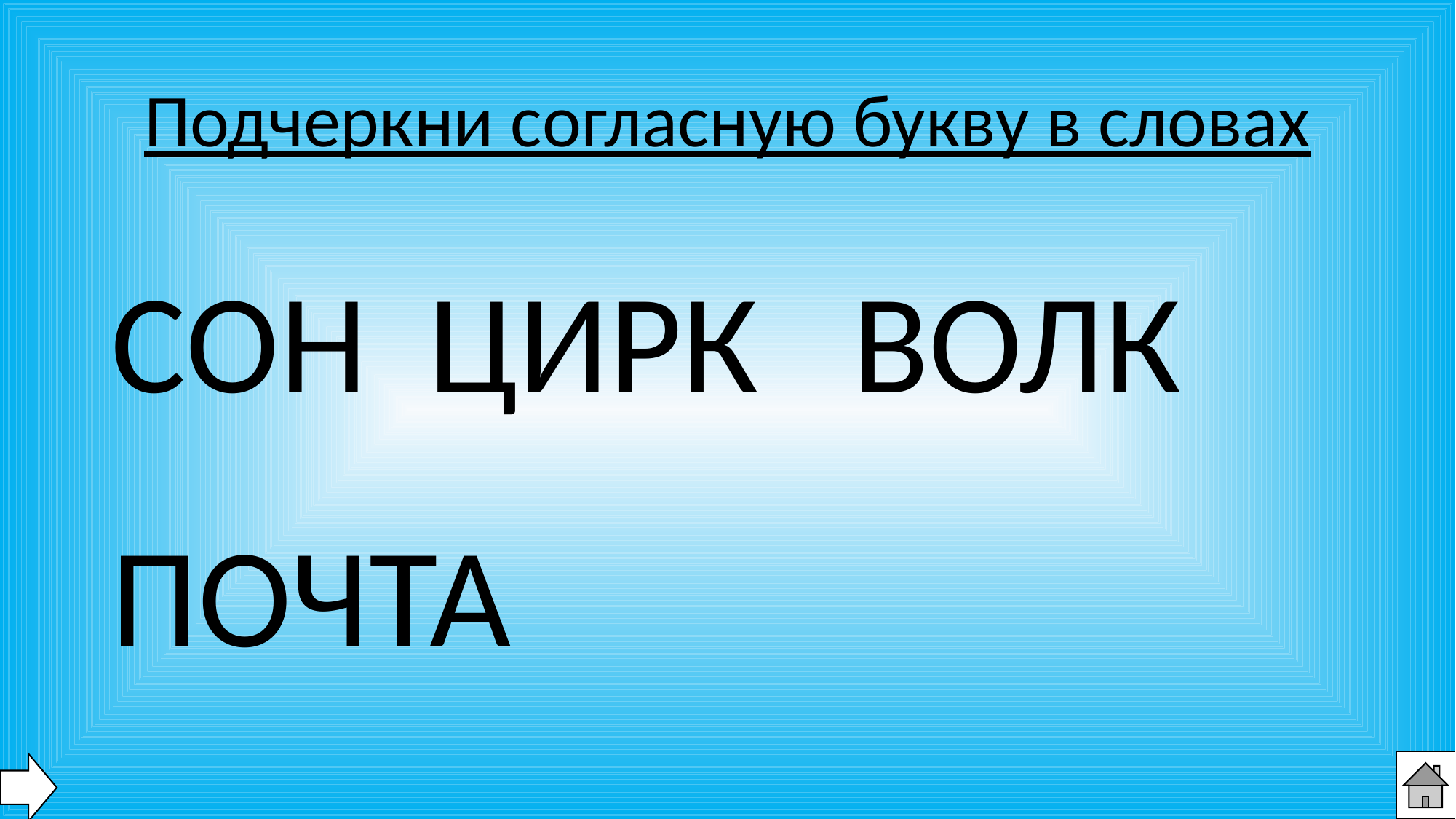

# Подчеркни согласную букву в словах
СОН			ЦИРК			ВОЛК			ПОЧТА